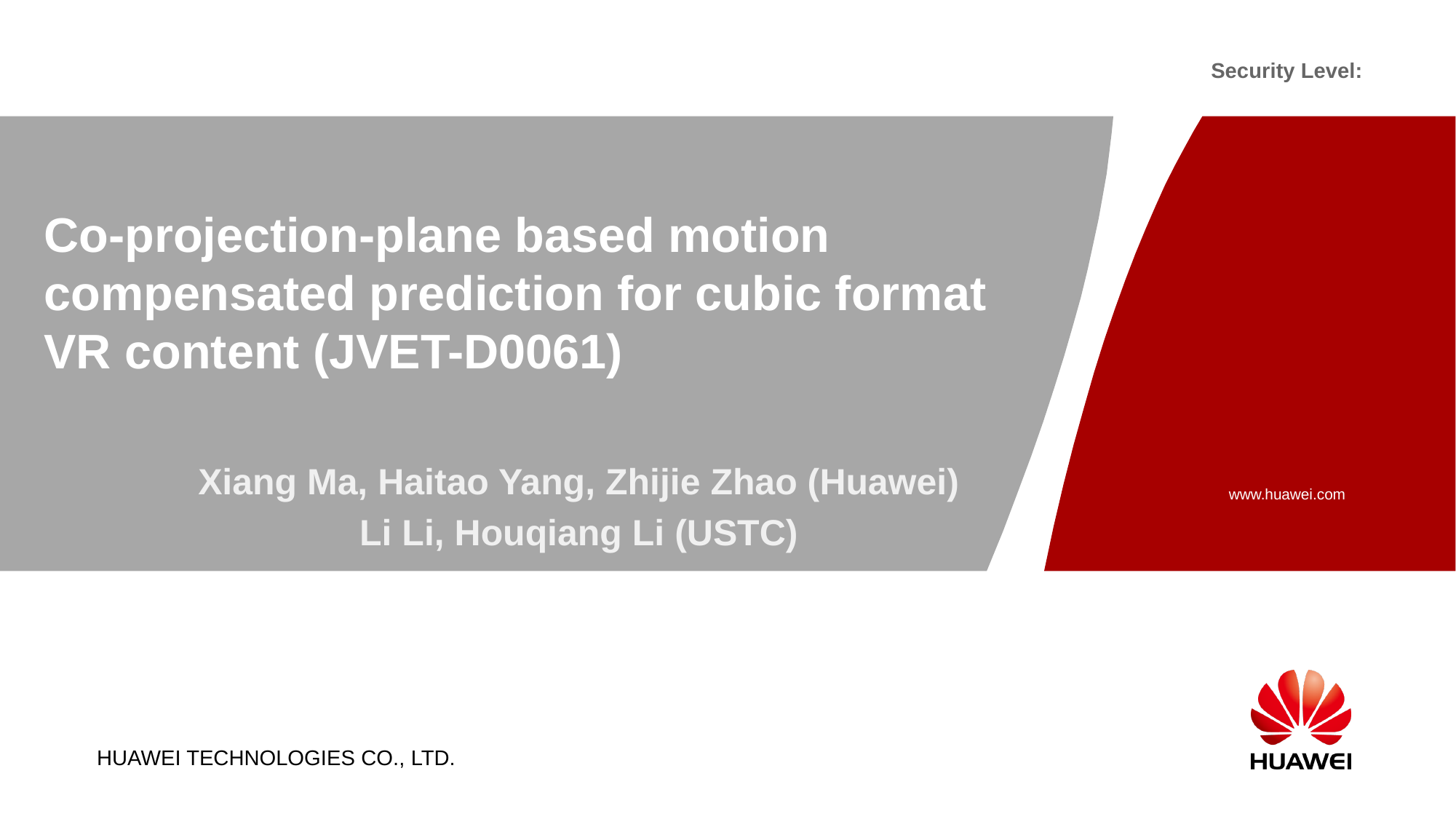

# Co-projection-plane based motion compensated prediction for cubic format VR content (JVET-D0061)
Xiang Ma, Haitao Yang, Zhijie Zhao (Huawei)
Li Li, Houqiang Li (USTC)